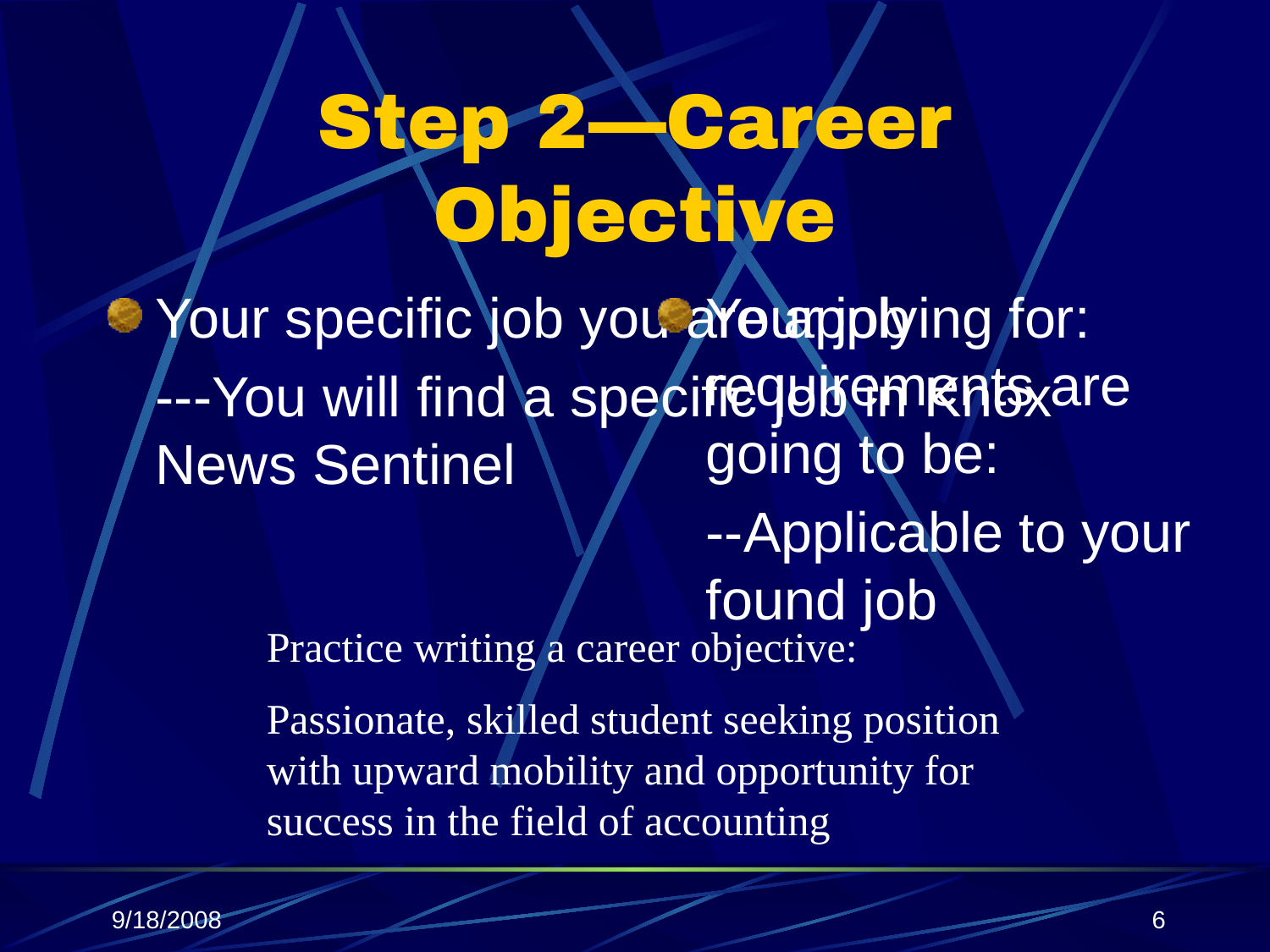

# Step 2—Career Objective
Your specific job you are applying for:
	---You will find a specific job in Knox News Sentinel

Your job requirements are going to be:
	--Applicable to your found job
Practice writing a career objective:
Passionate, skilled student seeking position with upward mobility and opportunity for success in the field of accounting
9/18/2008
6